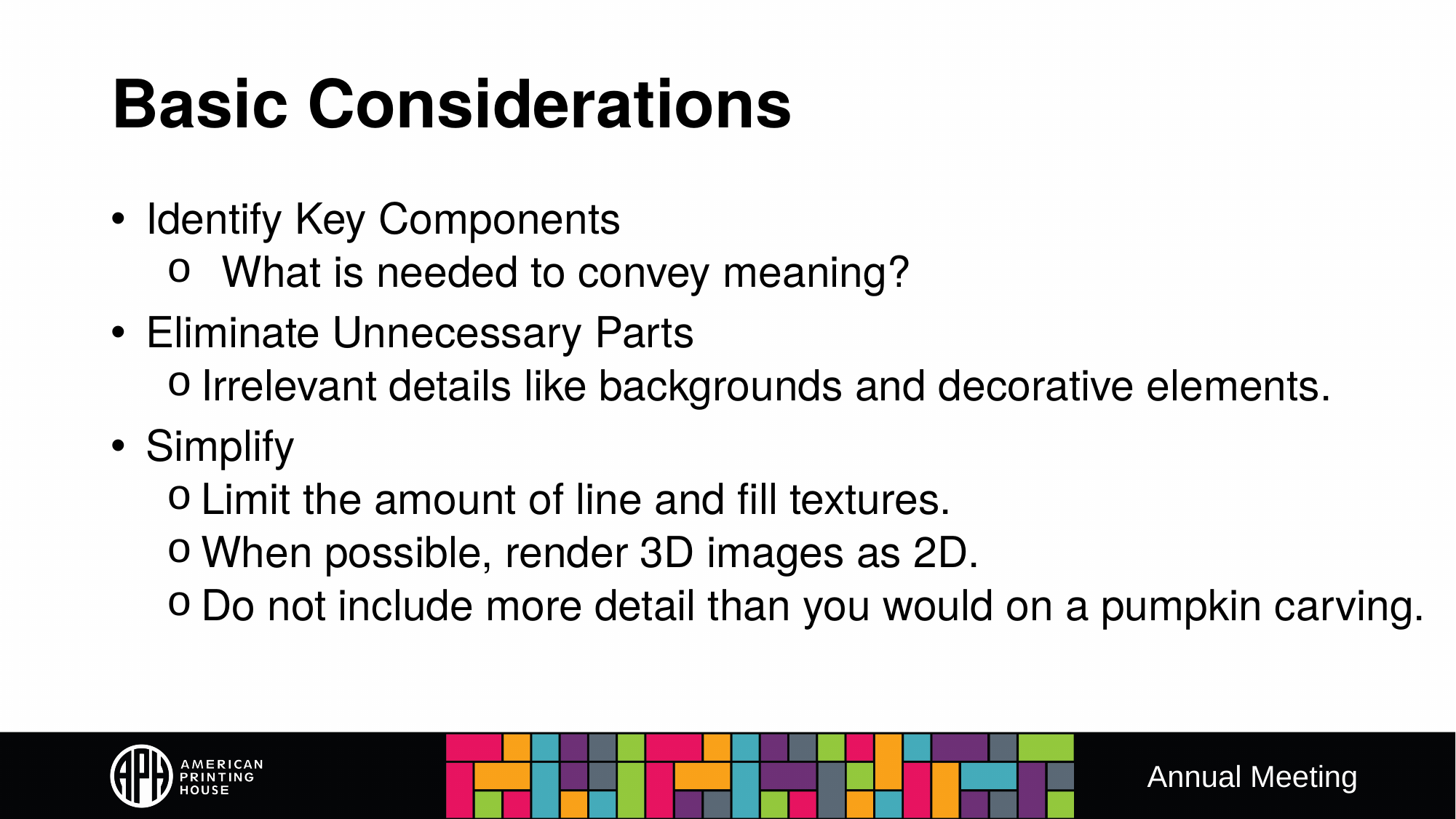

# Basic Considerations
Identify Key Components
What is needed to convey meaning?
Eliminate Unnecessary Parts
Irrelevant details like backgrounds and decorative elements.
Simplify
Limit the amount of line and fill textures.
When possible, render 3D images as 2D.
Do not include more detail than you would on a pumpkin carving.